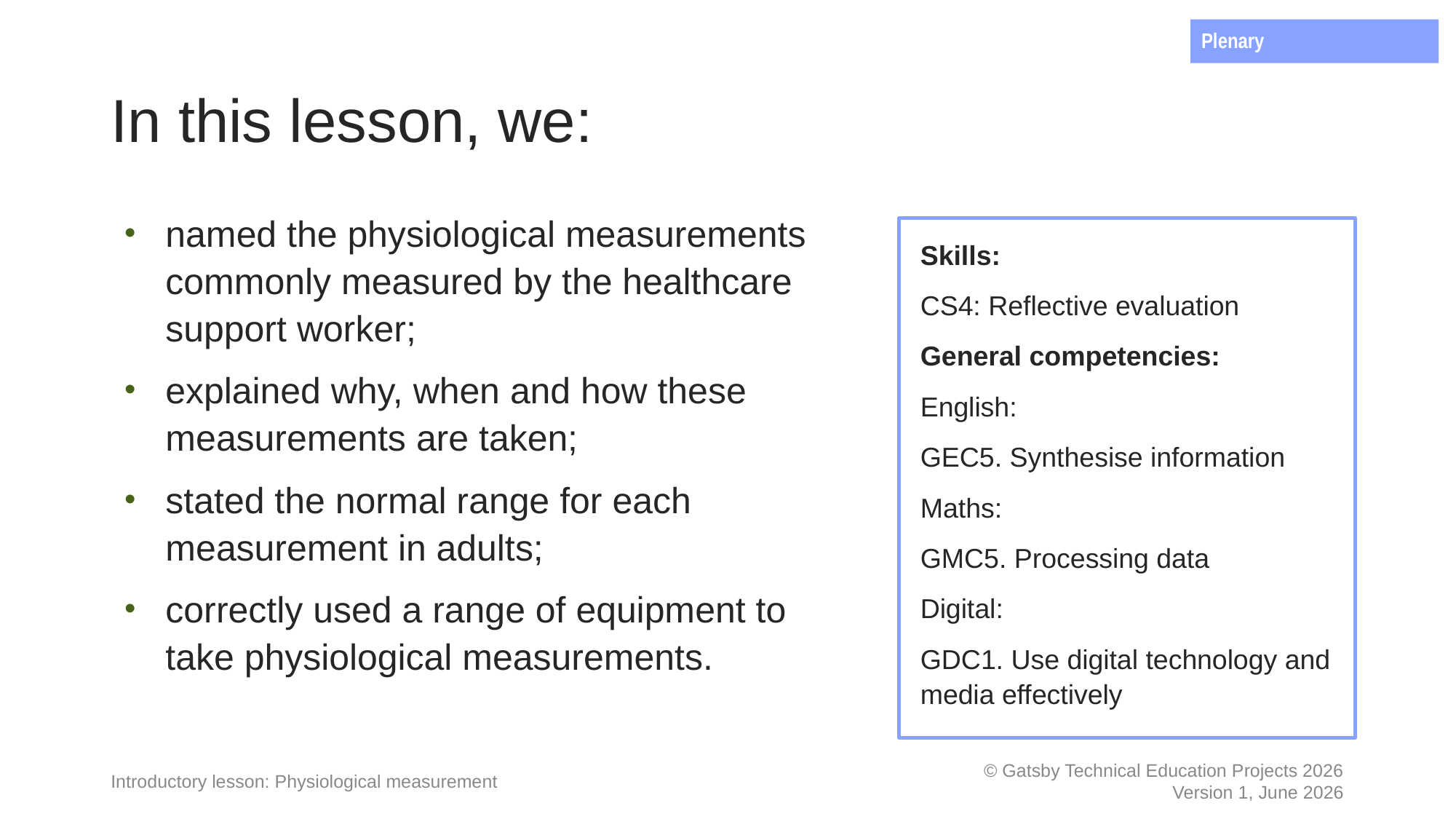

Plenary
# In this lesson, we:
named the physiological measurements commonly measured by the healthcare support worker;
explained why, when and how these measurements are taken;
stated the normal range for each measurement in adults;
correctly used a range of equipment to take physiological measurements.

Skills:
CS4: Reflective evaluation
General competencies:
English:
GEC5. Synthesise information
Maths:
GMC5. Processing data
Digital:
GDC1. Use digital technology and media effectively